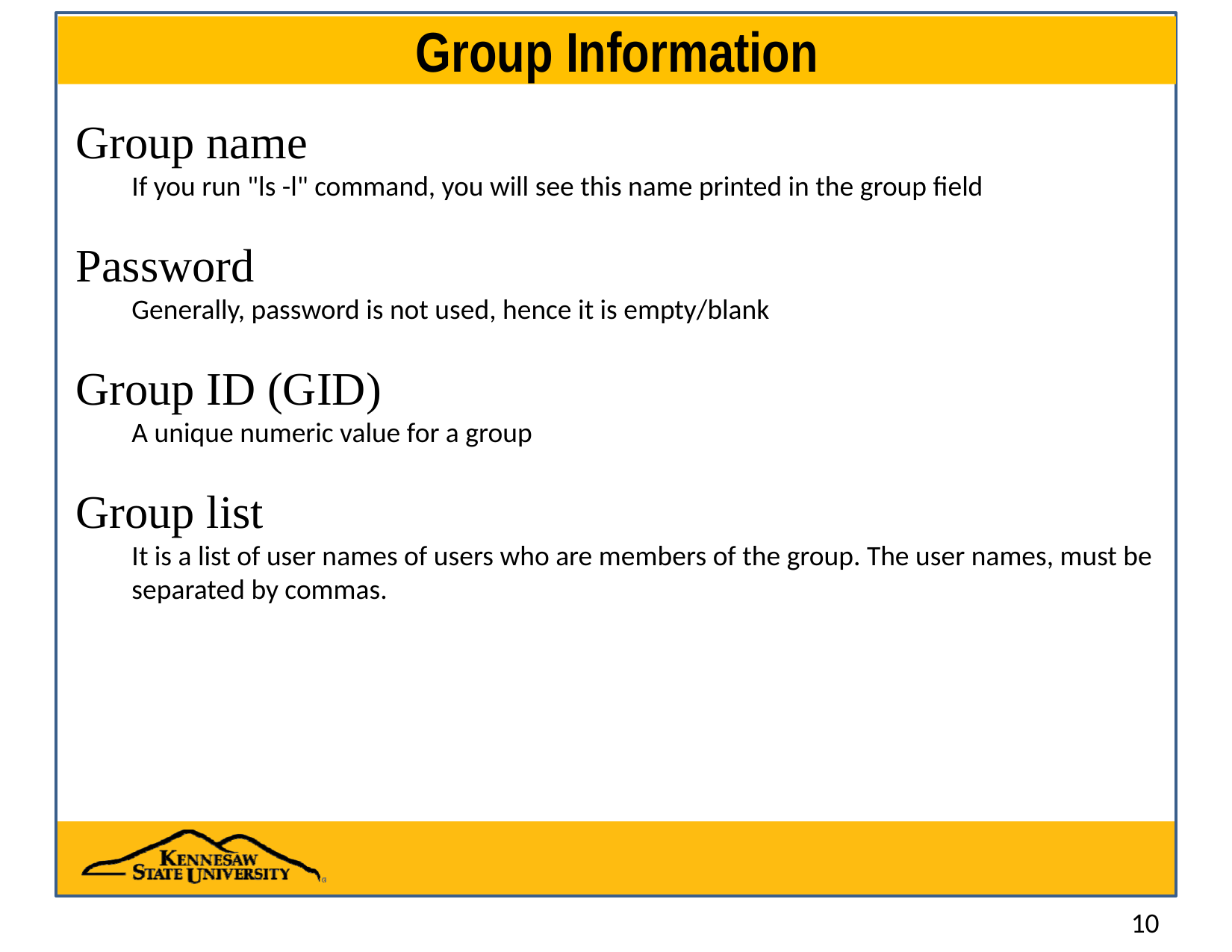

# Group Information
Group name
If you run "ls -l" command, you will see this name printed in the group field

Password
Generally, password is not used, hence it is empty/blank

Group ID (GID)
A unique numeric value for a group

Group list
It is a list of user names of users who are members of the group. The user names, must be separated by commas.